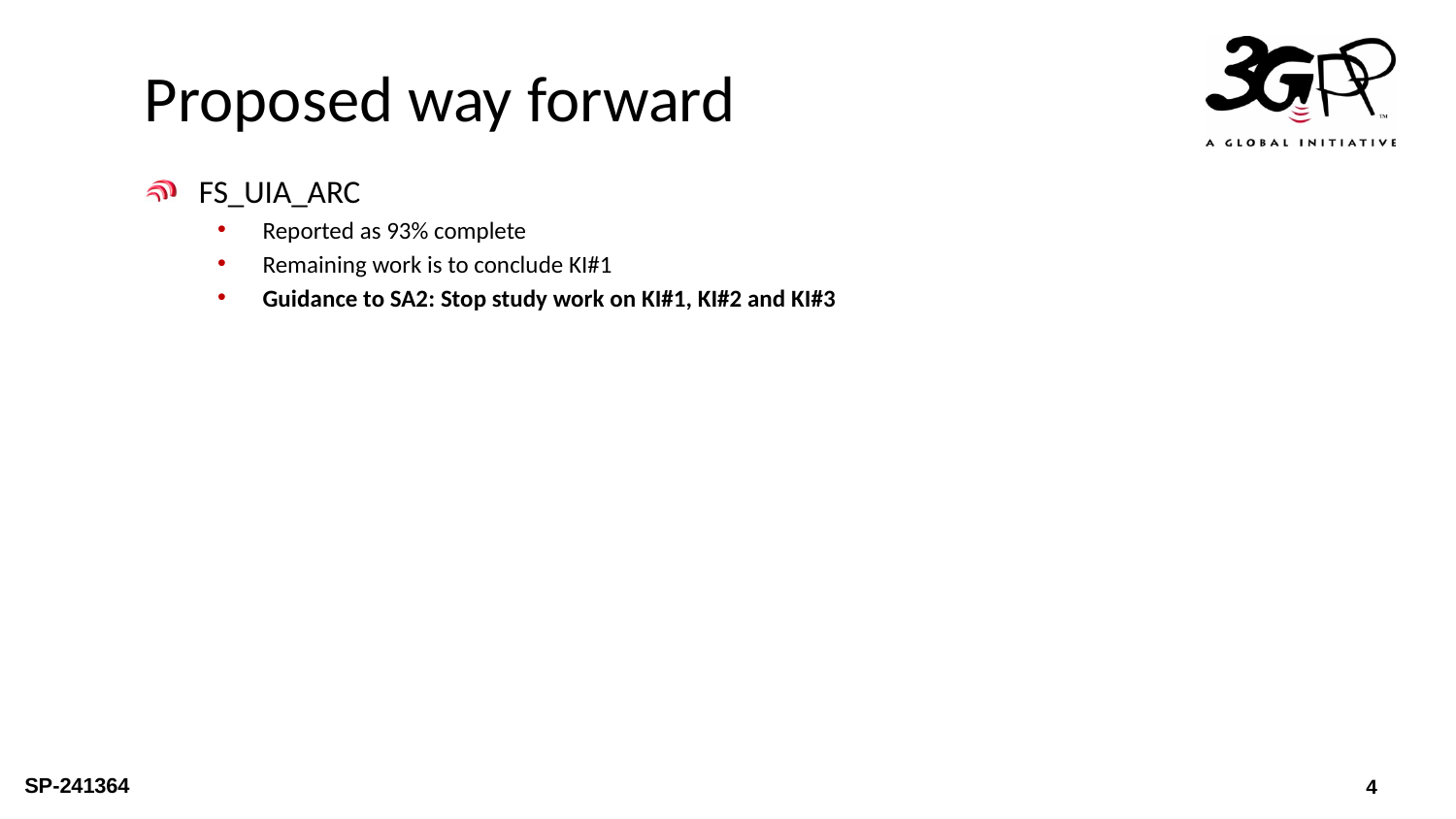

# Proposed way forward
FS_UIA_ARC
Reported as 93% complete
Remaining work is to conclude KI#1
Guidance to SA2: Stop study work on KI#1, KI#2 and KI#3